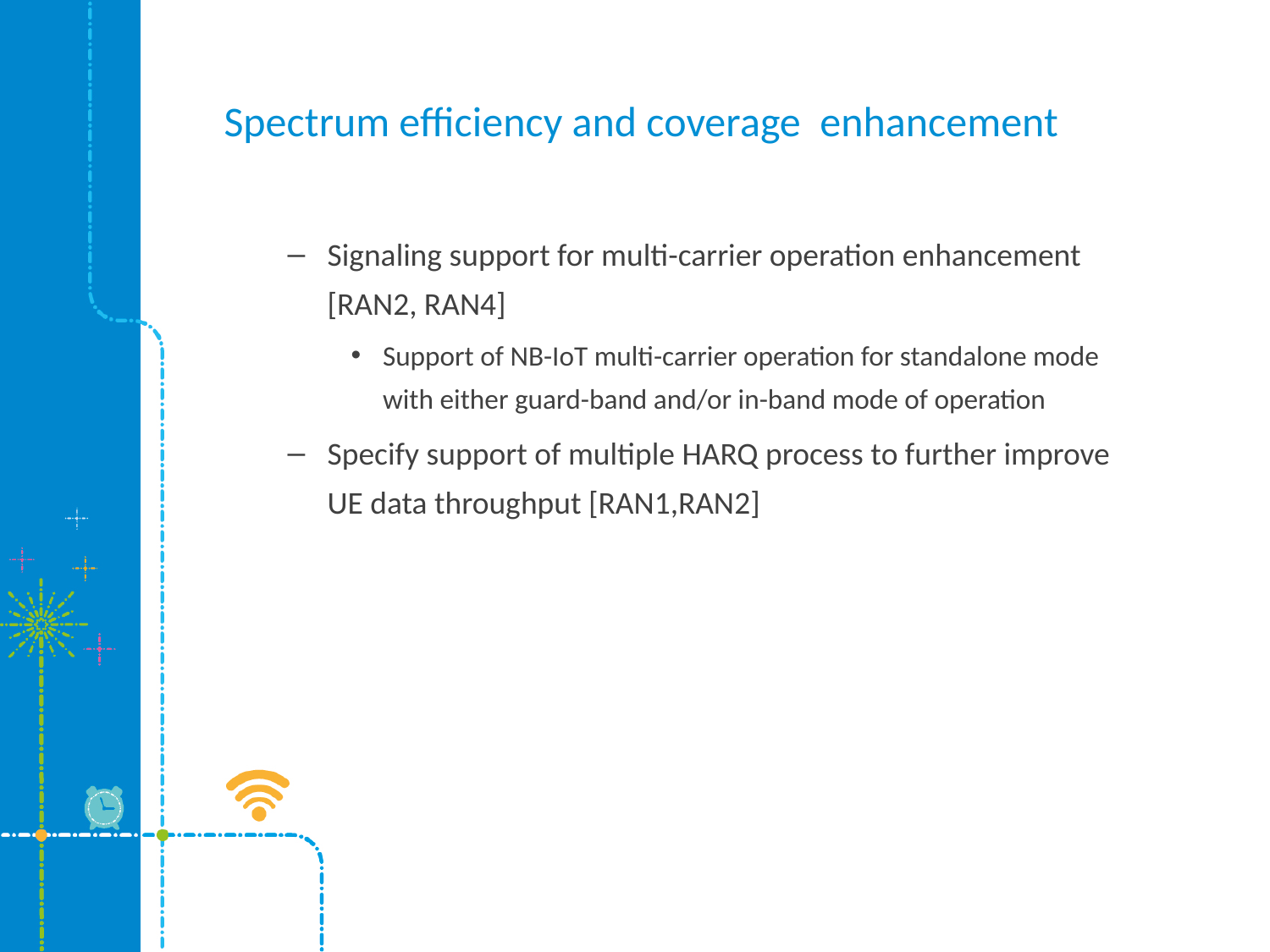

# Spectrum efficiency and coverage  enhancement
Signaling support for multi-carrier operation enhancement [RAN2, RAN4]
Support of NB-IoT multi-carrier operation for standalone mode with either guard-band and/or in-band mode of operation
Specify support of multiple HARQ process to further improve UE data throughput [RAN1,RAN2]